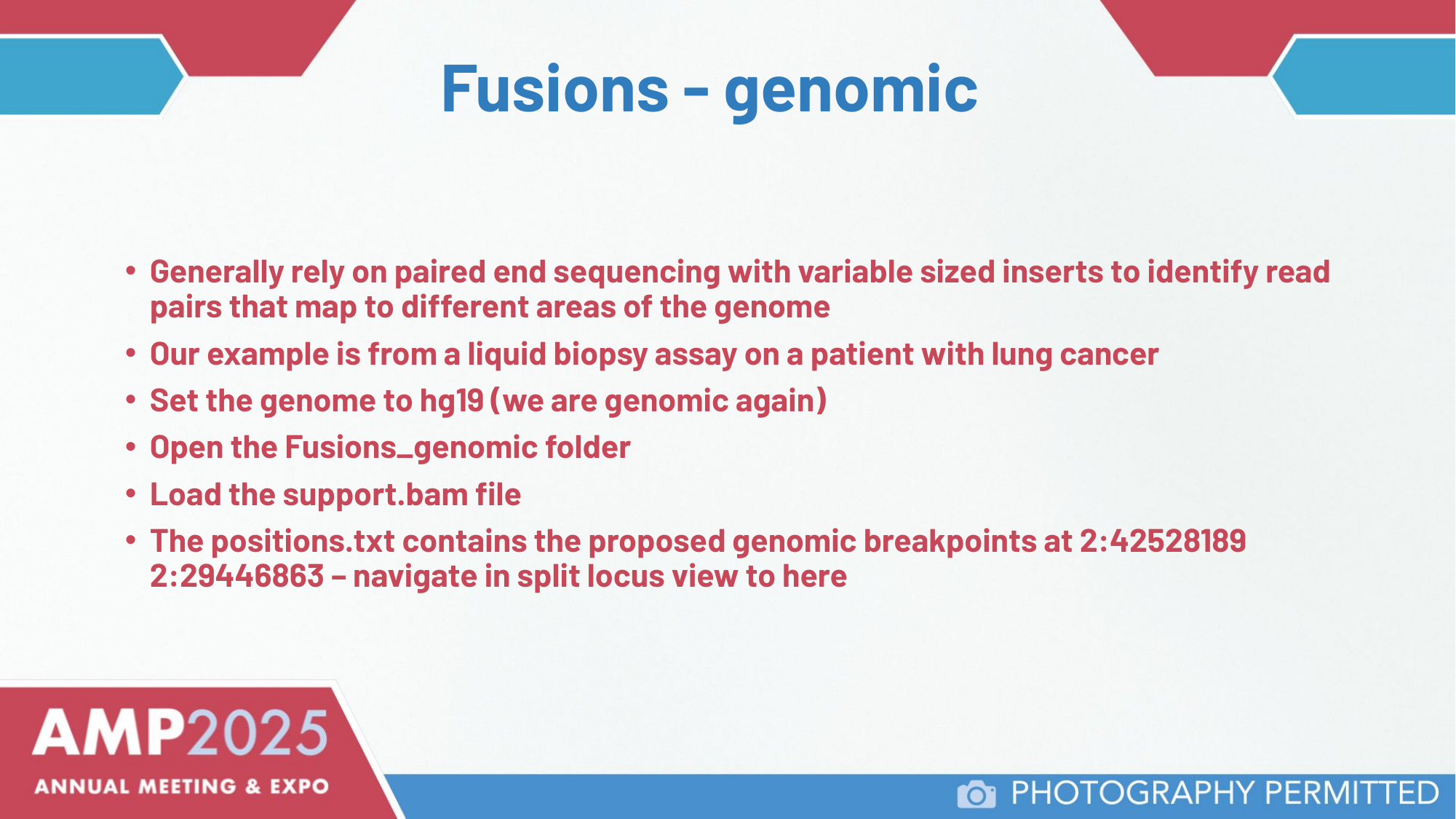

# Fusions - genomic
Generally rely on paired end sequencing with variable sized inserts to identify read pairs that map to different areas of the genome
Our example is from a liquid biopsy assay on a patient with lung cancer
Set the genome to hg19 (we are genomic again)
Open the Fusions_genomic folder
Load the support.bam file
The positions.txt contains the proposed genomic breakpoints at 2:42528189 2:29446863 – navigate in split locus view to here